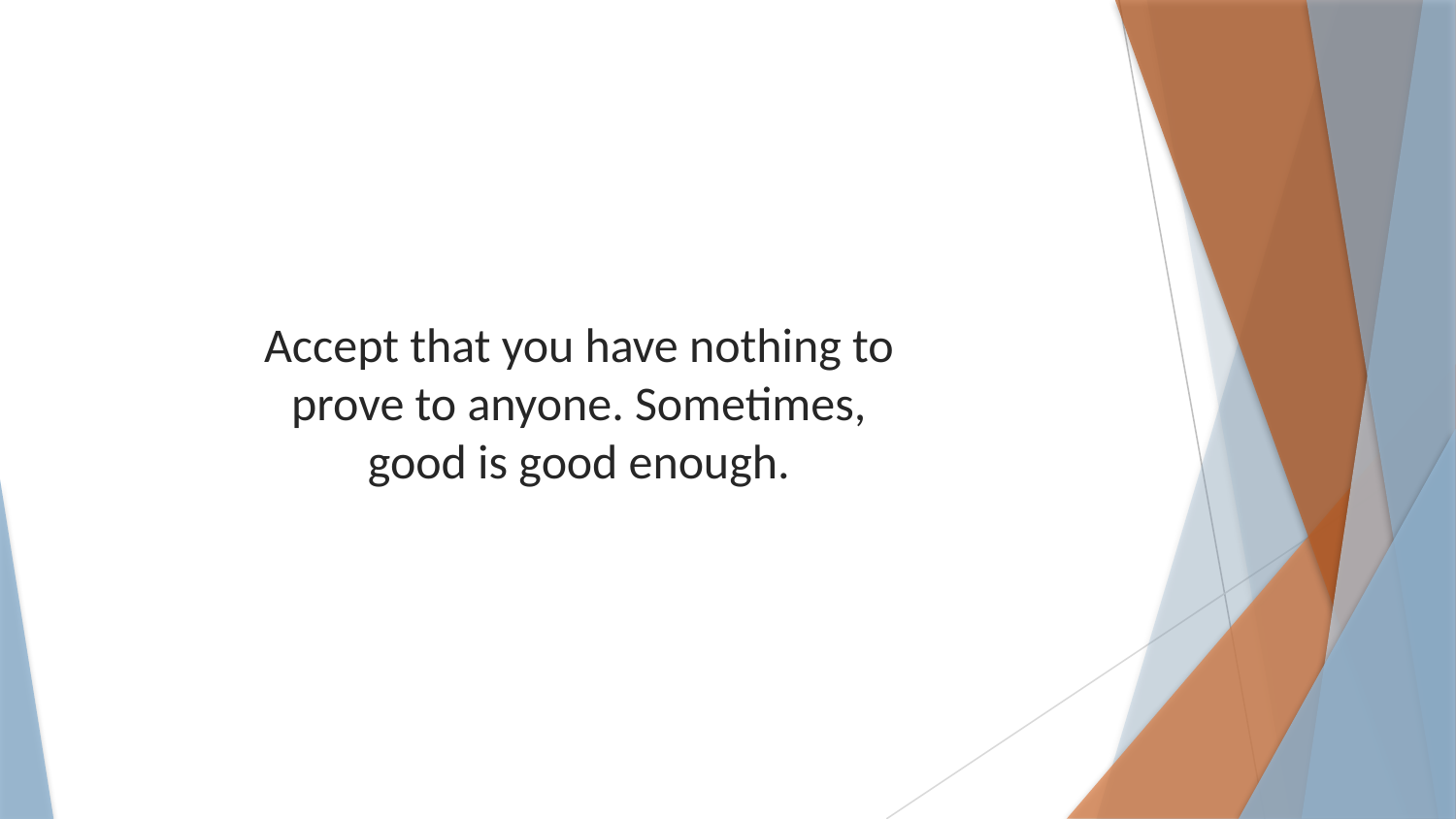

Accept that you have nothing to prove to anyone. Sometimes, good is good enough.